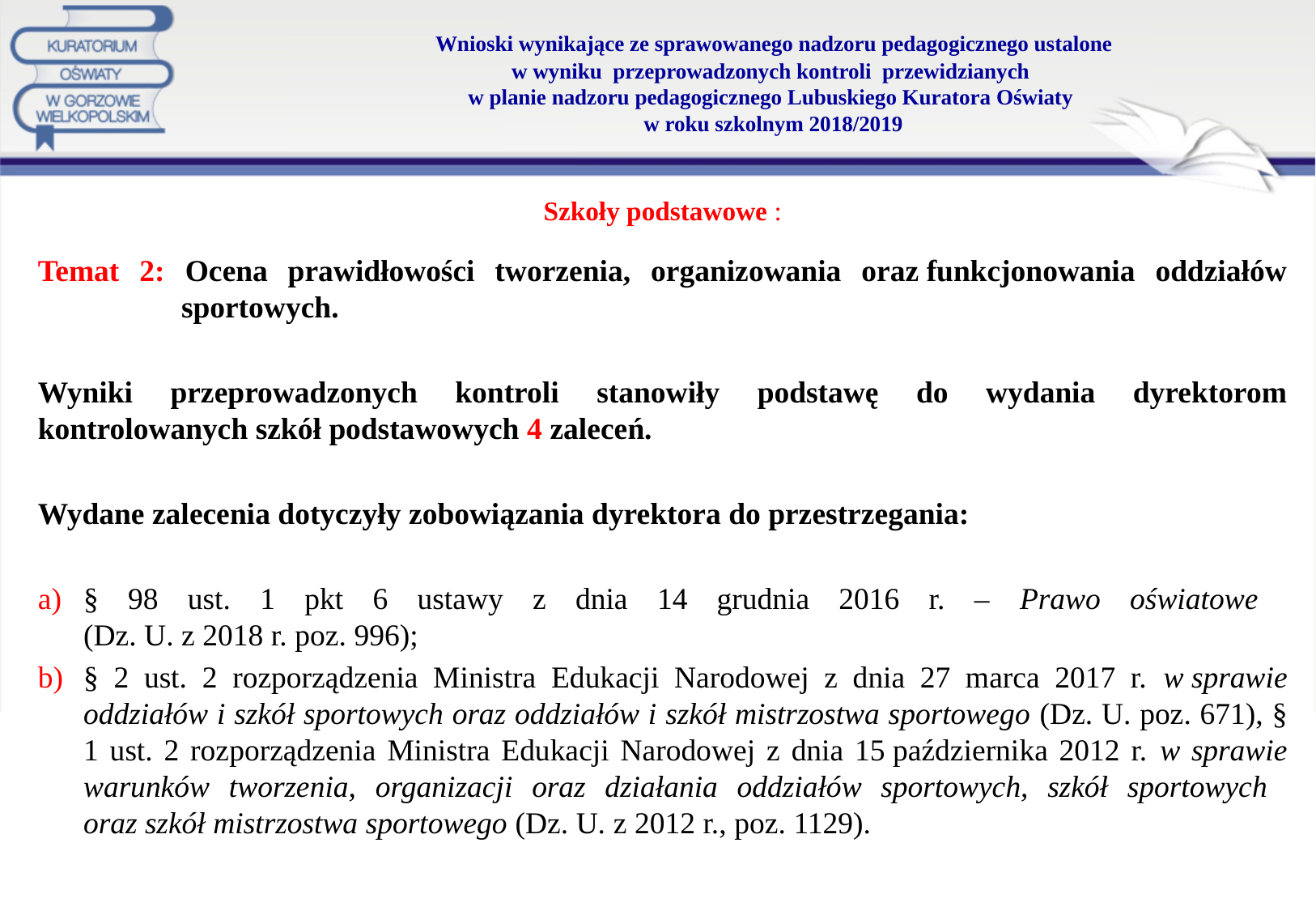

# Wnioski wynikające ze sprawowanego nadzoru pedagogicznego ustalone w wyniku  przeprowadzonych kontroli  przewidzianych w planie nadzoru pedagogicznego Lubuskiego Kuratora Oświaty w roku szkolnym 2018/2019
Szkoły podstawowe :

Temat 2: Ocena prawidłowości tworzenia, organizowania oraz funkcjonowania oddziałów sportowych.

Wyniki przeprowadzonych kontroli stanowiły podstawę do wydania dyrektorom kontrolowanych szkół podstawowych 4 zaleceń.

Wydane zalecenia dotyczyły zobowiązania dyrektora do przestrzegania:

§ 98 ust. 1 pkt 6 ustawy z dnia 14 grudnia 2016 r. – Prawo oświatowe
(Dz. U. z 2018 r. poz. 996);
§ 2 ust. 2 rozporządzenia Ministra Edukacji Narodowej z dnia 27 marca 2017 r. w sprawie oddziałów i szkół sportowych oraz oddziałów i szkół mistrzostwa sportowego (Dz. U. poz. 671), § 1 ust. 2 rozporządzenia Ministra Edukacji Narodowej z dnia 15 października 2012 r. w sprawie warunków tworzenia, organizacji oraz działania oddziałów sportowych, szkół sportowych
oraz szkół mistrzostwa sportowego (Dz. U. z 2012 r., poz. 1129).

22